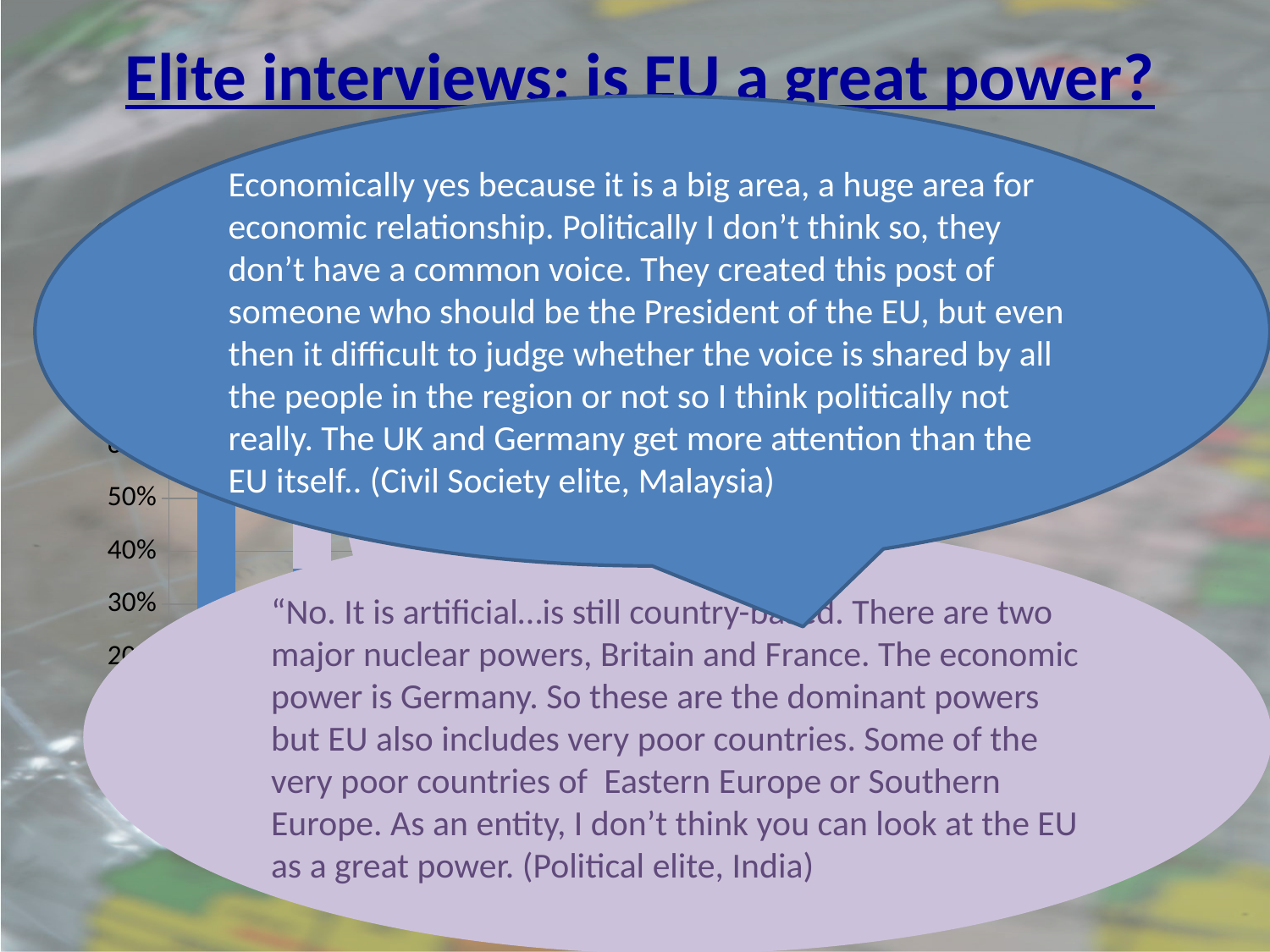

Elite interviews: is EU a great power?

Economically yes because it is a big area, a huge area for economic relationship. Politically I don’t think so, they don’t have a common voice. They created this post of someone who should be the President of the EU, but even then it difficult to judge whether the voice is shared by all the people in the region or not so I think politically not really. The UK and Germany get more attention than the EU itself.. (Civil Society elite, Malaysia)
Yes, most leading in the environment sector. In military sphere, it is not the global leader. EU is not the strong hegemon but is the most proficient leading power who respects values and norms. (Political elite, South Korea)

### Chart

| Category | Yes | No |
|---|---|---|
| China | 55.0 | 5.0 |
| India | 11.0 | 19.0 |
| Japan | 27.0 | 5.0 |
| S.Korea | 22.0 | 18.0 |
| Singapore | 12.0 | 15.0 |
| Thailand | 18.0 | 9.0 |
| Malaysia | 4.0 | 5.0 |
“No. It is artificial…is still country-based. There are two major nuclear powers, Britain and France. The economic power is Germany. So these are the dominant powers but EU also includes very poor countries. Some of the very poor countries of  Eastern Europe or Southern Europe. As an entity, I don’t think you can look at the EU as a great power. (Political elite, India)